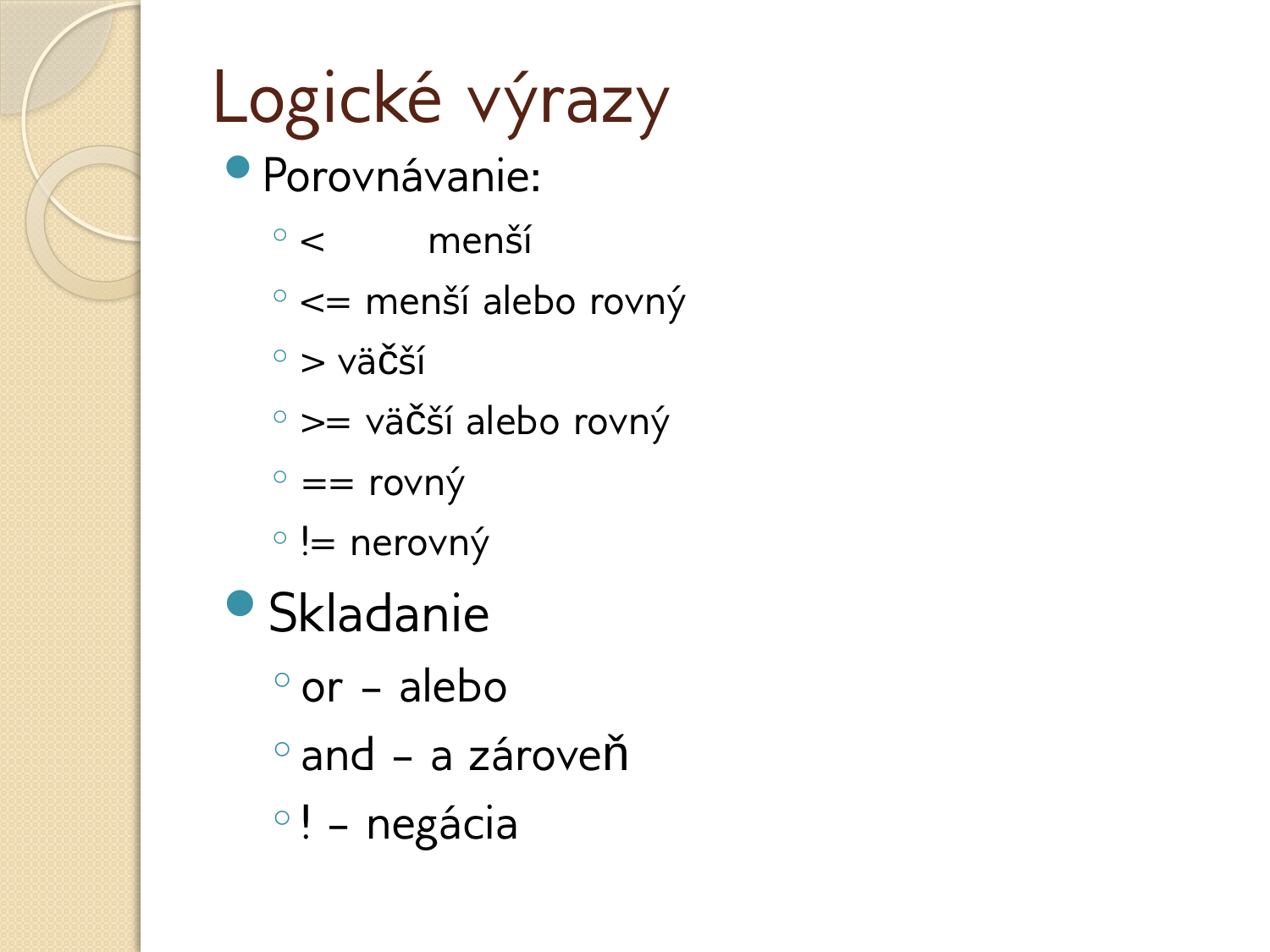

# Logické výrazy
Porovnávanie:
< 	menší
<= menší alebo rovný
> väčší
>= väčší alebo rovný
== rovný
!= nerovný
Skladanie
or – alebo
and – a zároveň
! – negácia